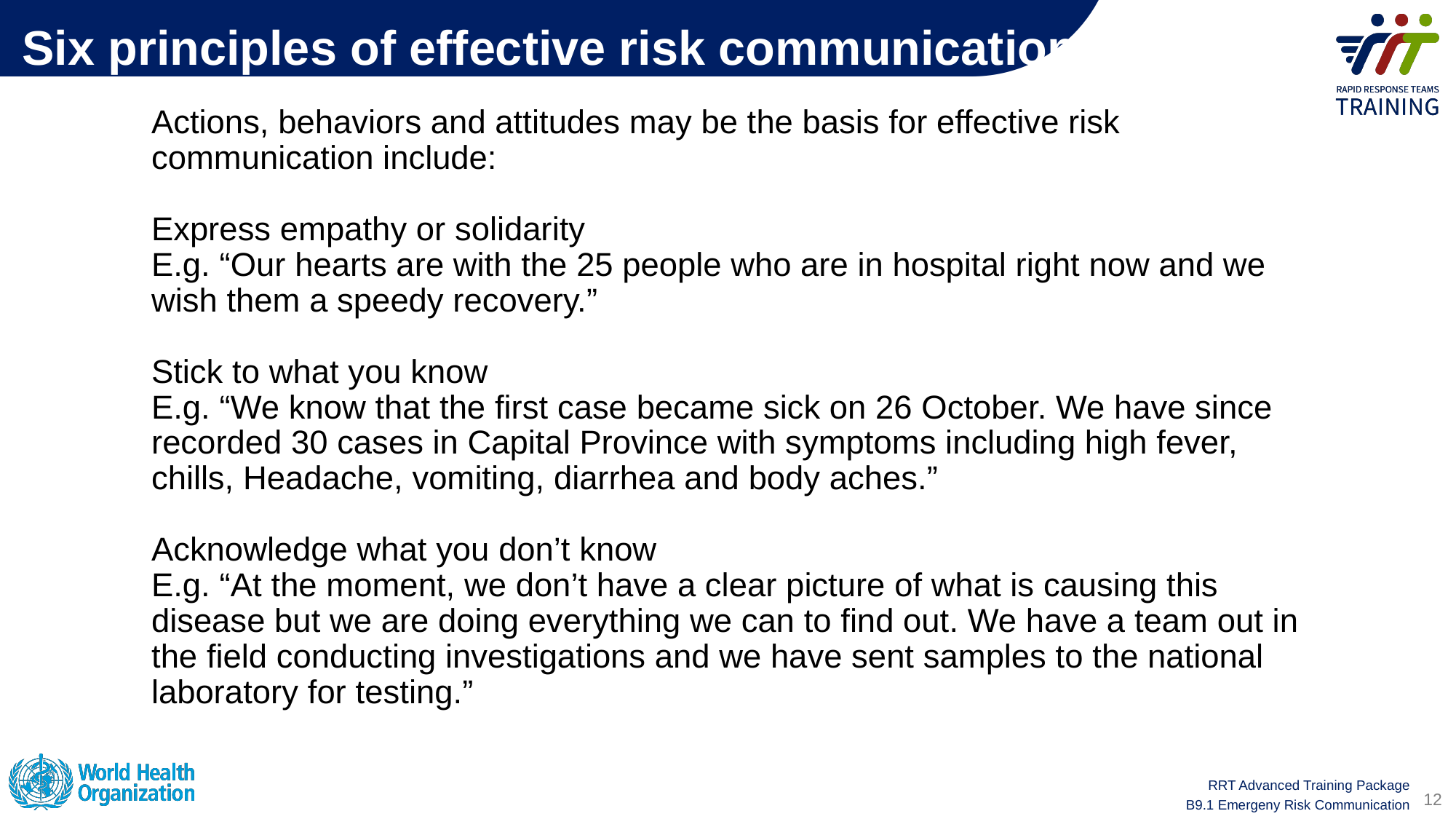

Six principles of effective risk communication
Actions, behaviors and attitudes may be the basis for effective risk communication include:

Express empathy or solidarity
E.g. “Our hearts are with the 25 people who are in hospital right now and we wish them a speedy recovery.”

Stick to what you know
E.g. “We know that the first case became sick on 26 October. We have since recorded 30 cases in Capital Province with symptoms including high fever, chills, Headache, vomiting, diarrhea and body aches.”

Acknowledge what you don’t know
E.g. “At the moment, we don’t have a clear picture of what is causing this disease but we are doing everything we can to find out. We have a team out in the field conducting investigations and we have sent samples to the national laboratory for testing.”